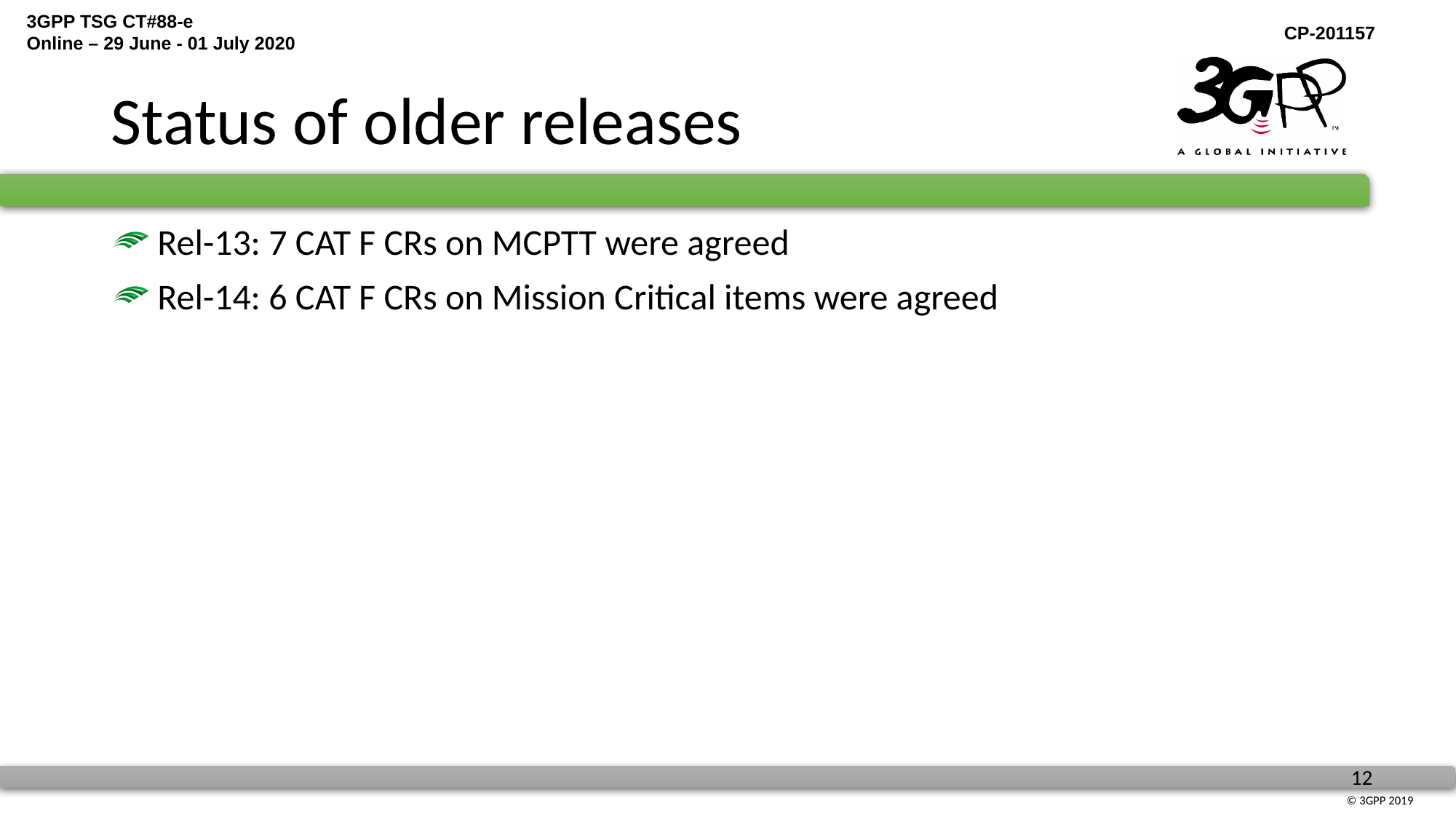

# Status of older releases
 Rel-13: 7 CAT F CRs on MCPTT were agreed
 Rel-14: 6 CAT F CRs on Mission Critical items were agreed